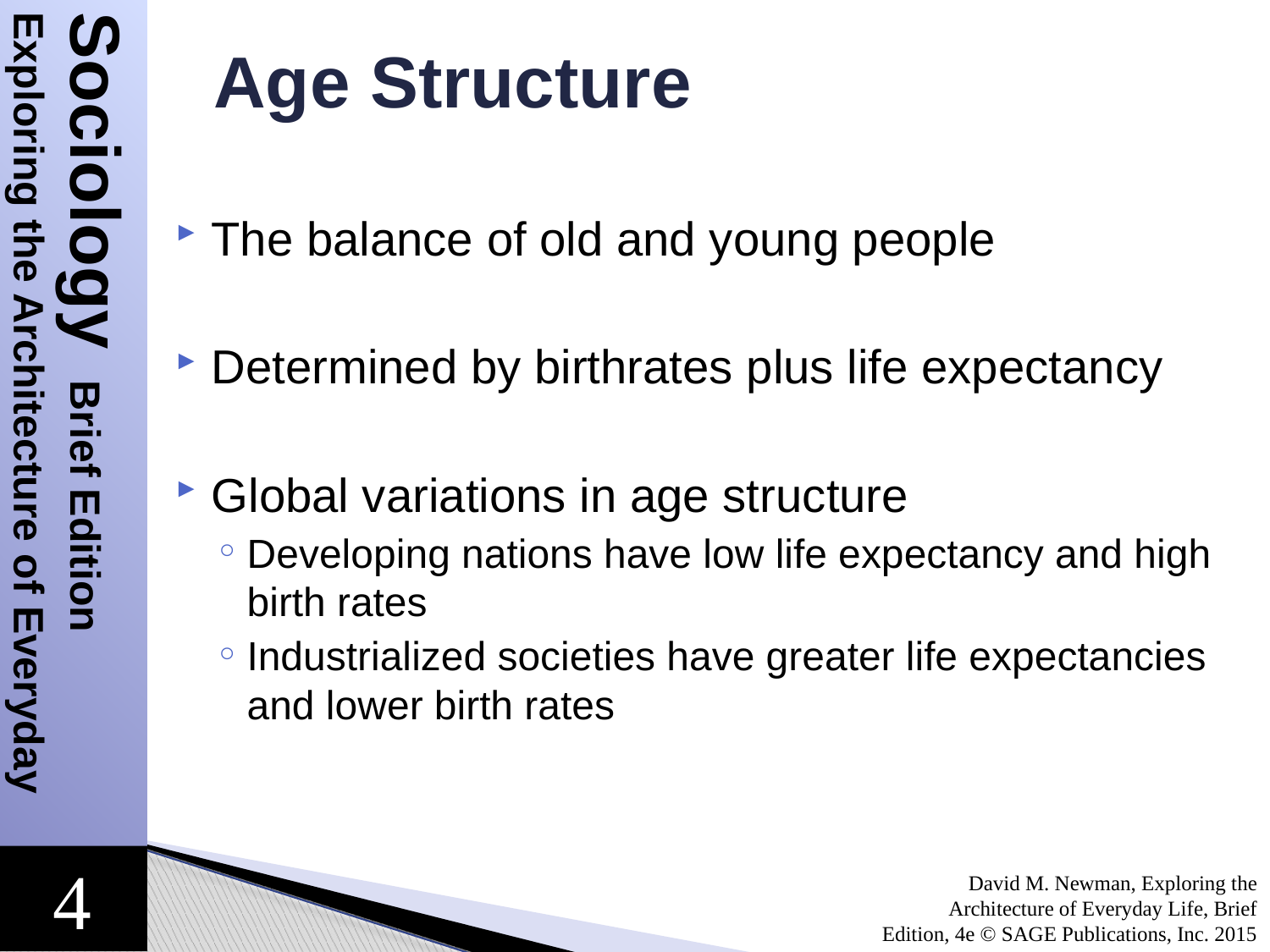

# Age Structure

The balance of old and young people

Determined by birthrates plus life expectancy

Global variations in age structure
Developing nations have low life expectancy and high birth rates
Industrialized societies have greater life expectancies and lower birth rates
David M. Newman, Exploring the Architecture of Everyday Life, Brief Edition, 4e © SAGE Publications, Inc. 2015